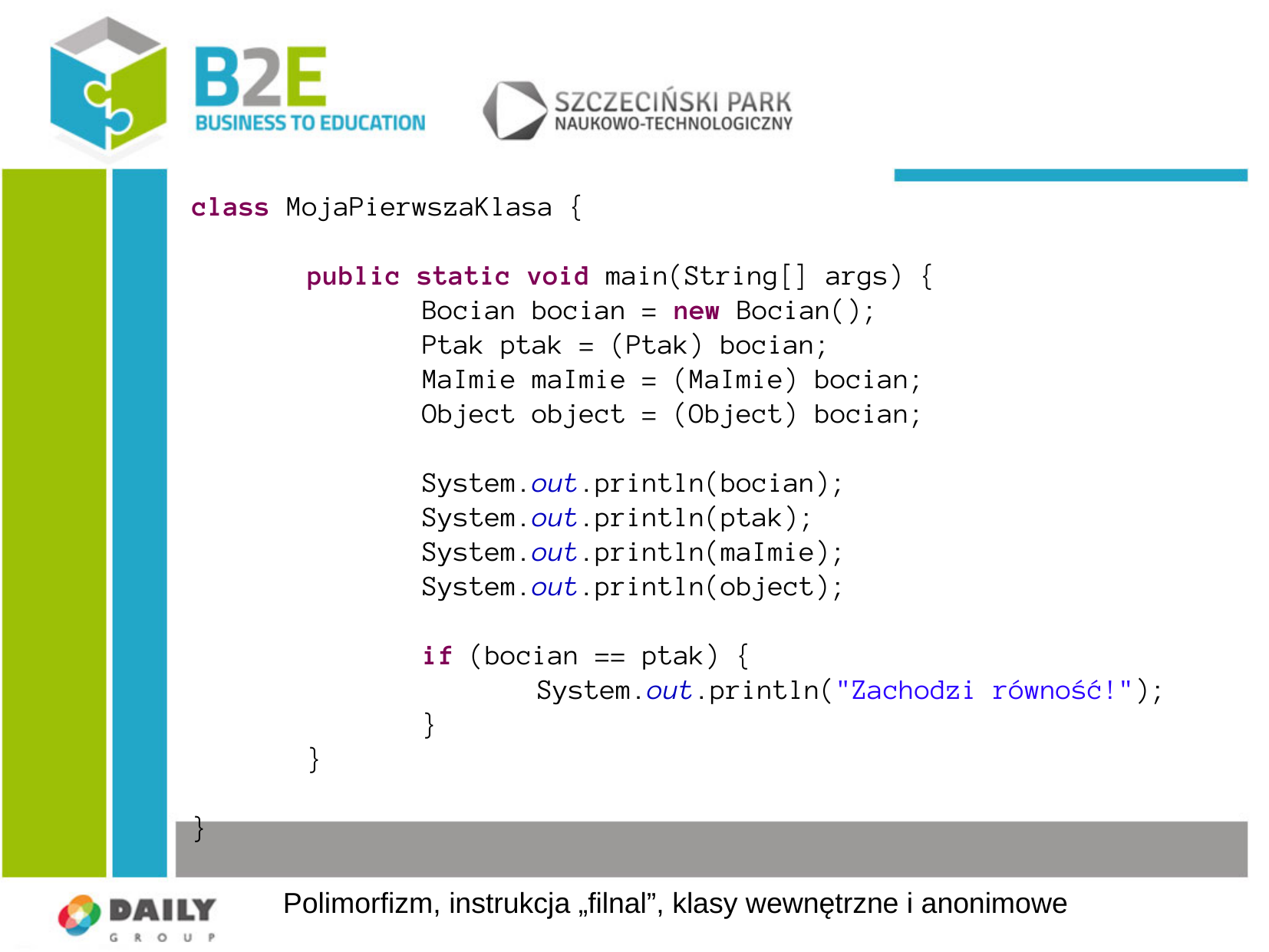

class MojaPierwszaKlasa {

	public static void main(String[] args) {
		Bocian bocian = new Bocian();
		Ptak ptak = (Ptak) bocian;
		MaImie maImie = (MaImie) bocian;
		Object object = (Object) bocian;

		System.out.println(bocian);
		System.out.println(ptak);
		System.out.println(maImie);
		System.out.println(object);

		if (bocian == ptak) {
			System.out.println("Zachodzi równość!");
		}
	}

}
Polimorfizm, instrukcja „filnal”, klasy wewnętrzne i anonimowe